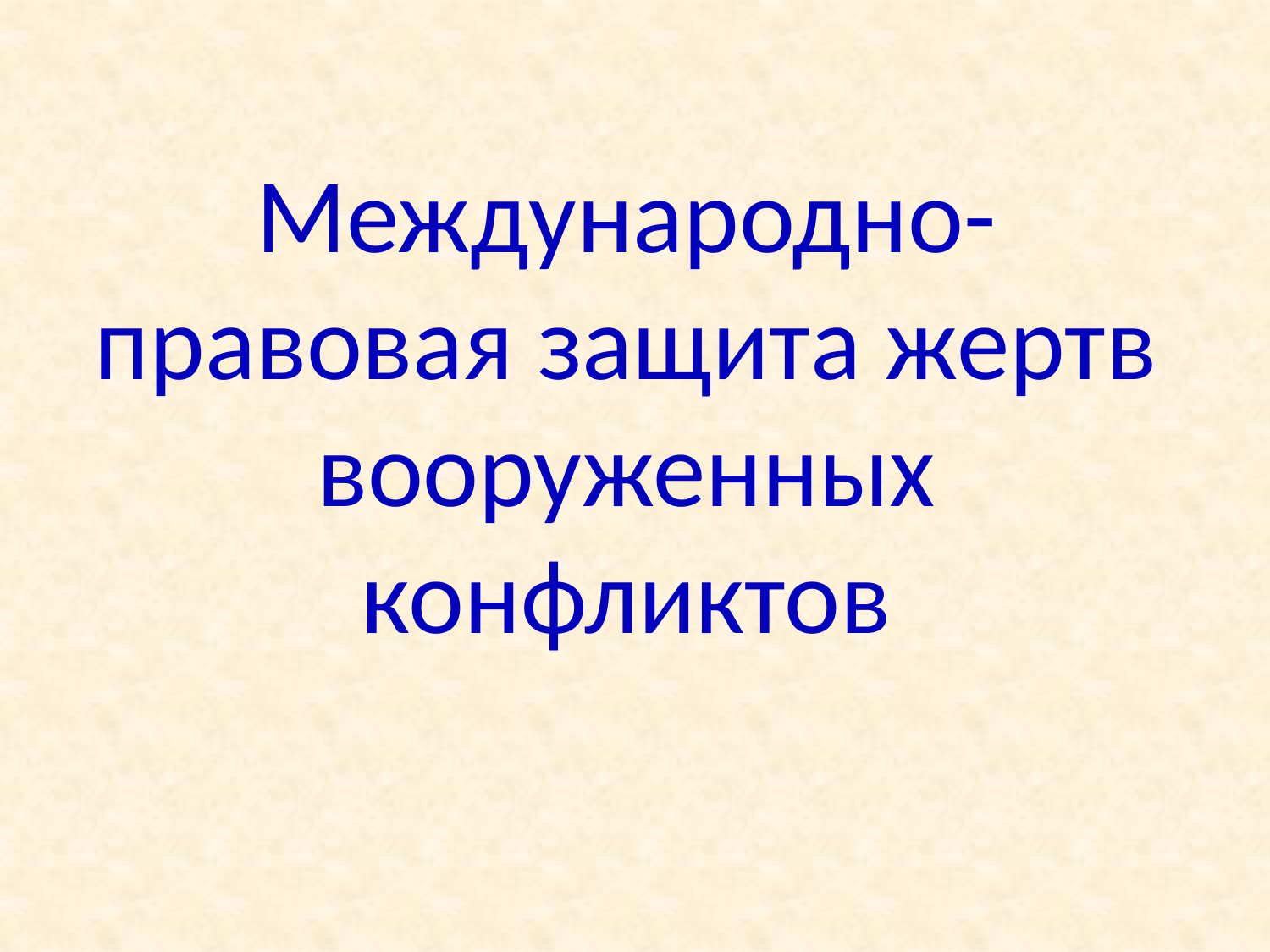

# Международно- правовая защита жертв вооруженных конфликтов